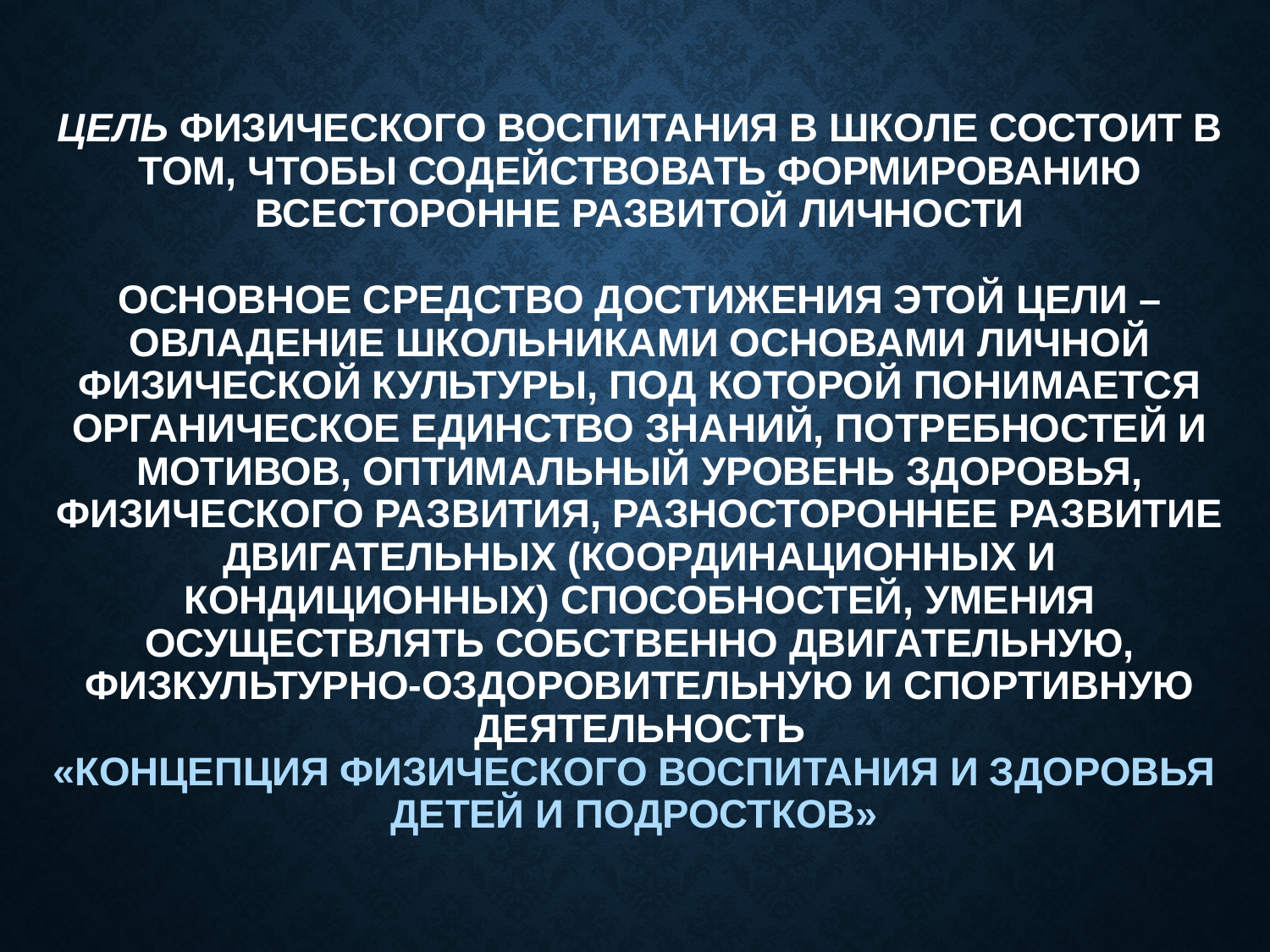

# Цель физического воспитания в школе состоит в том, чтобы содействовать формированию всесторонне развитой личности Основное средство достижения этой цели – овладение школьниками основами личной физической культуры, под которой понимается органическое единство знаний, потребностей и мотивов, оптимальный уровень здоровья, физического развития, разностороннее развитие двигательных (координационных и кондиционных) способностей, умения осуществлять собственно двигательную, физкультурно-оздоровительную и спортивную деятельность «Концепция физического воспитания и здоровья детей и подростков»